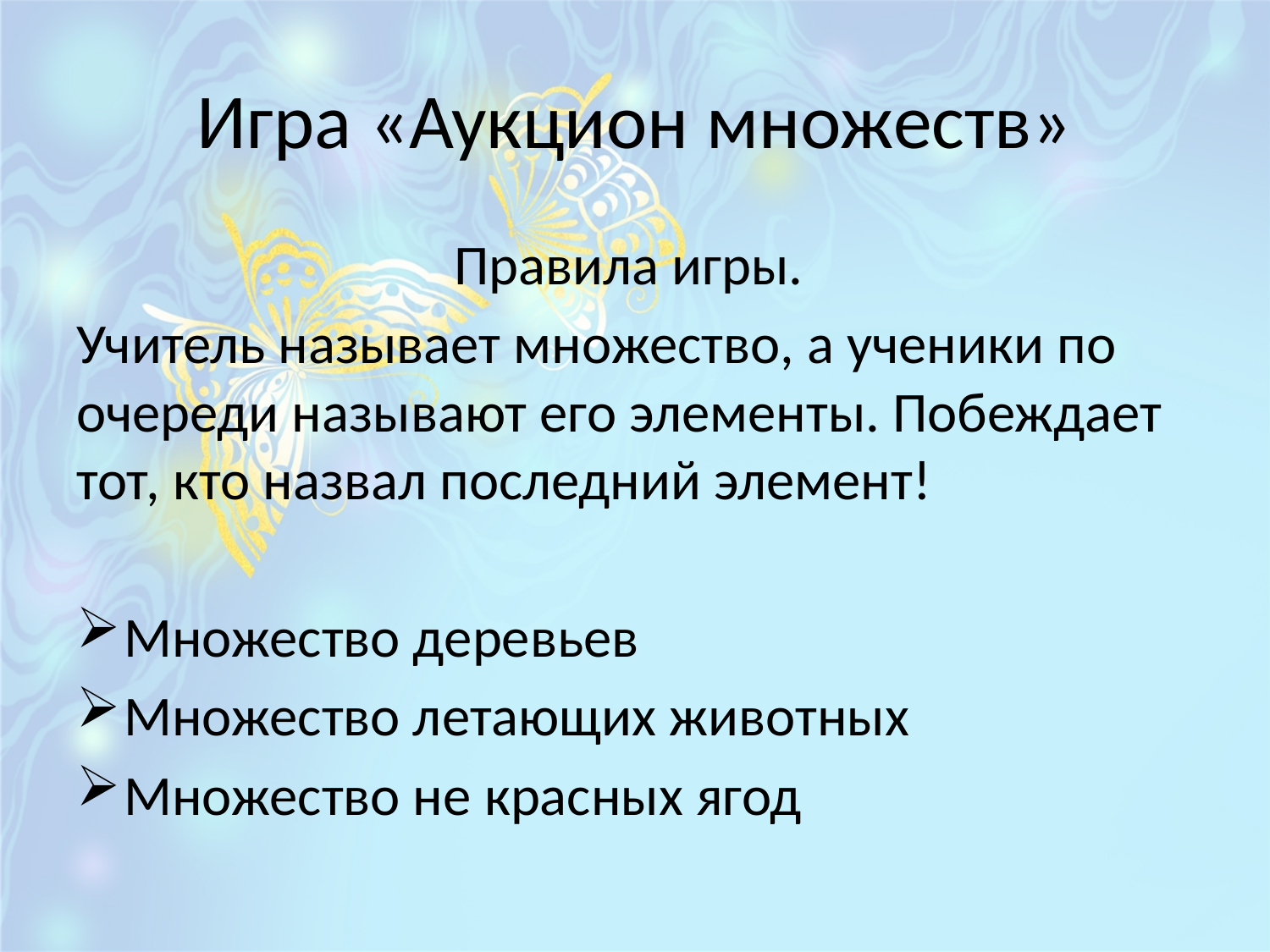

# Игра «Аукцион множеств»
Правила игры.
Учитель называет множество, а ученики по очереди называют его элементы. Побеждает тот, кто назвал последний элемент!

Множество деревьев
Множество летающих животных
Множество не красных ягод